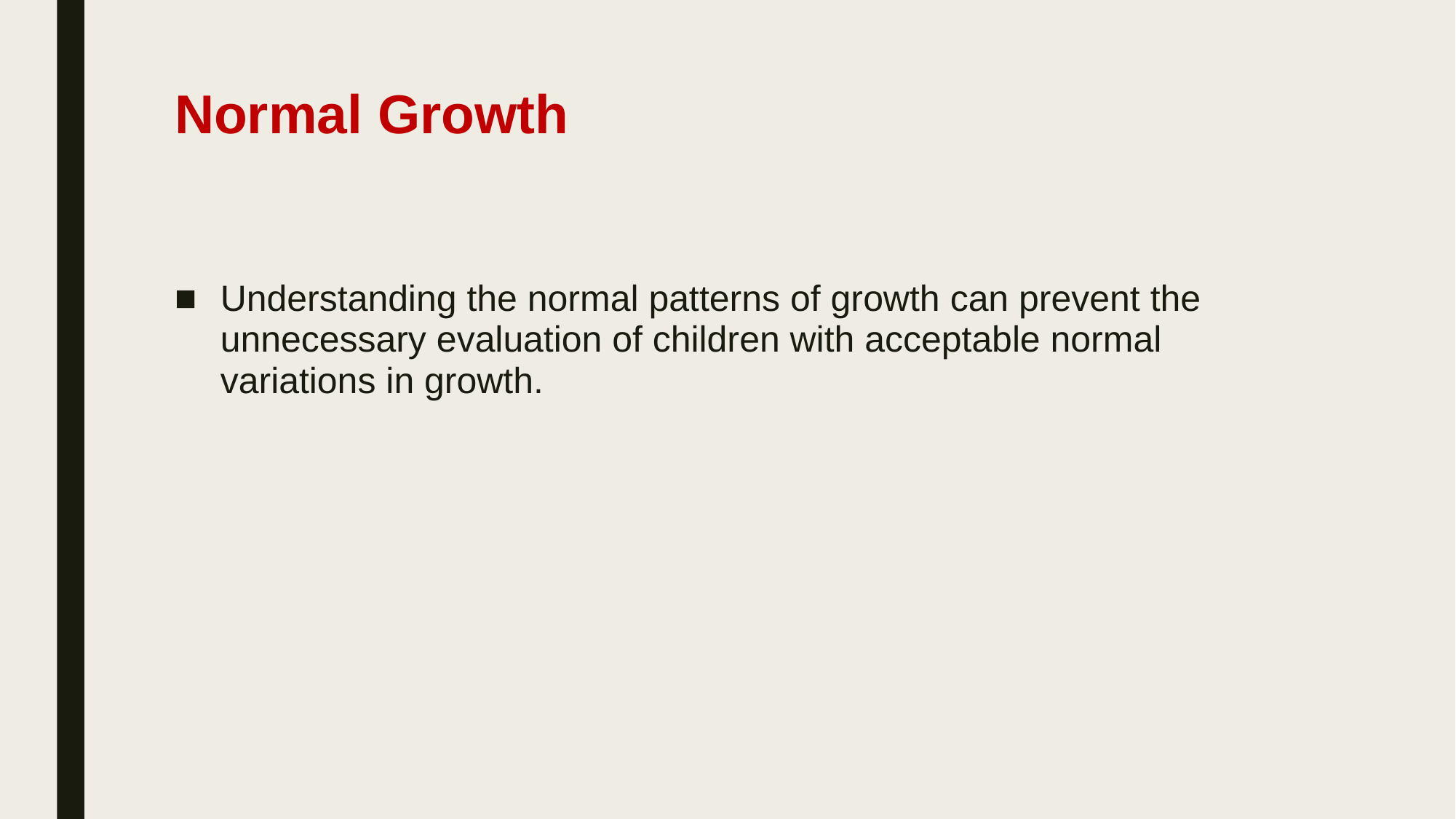

# Normal Growth
Understanding the normal patterns of growth can prevent the unnecessary evaluation of children with acceptable normal variations in growth.